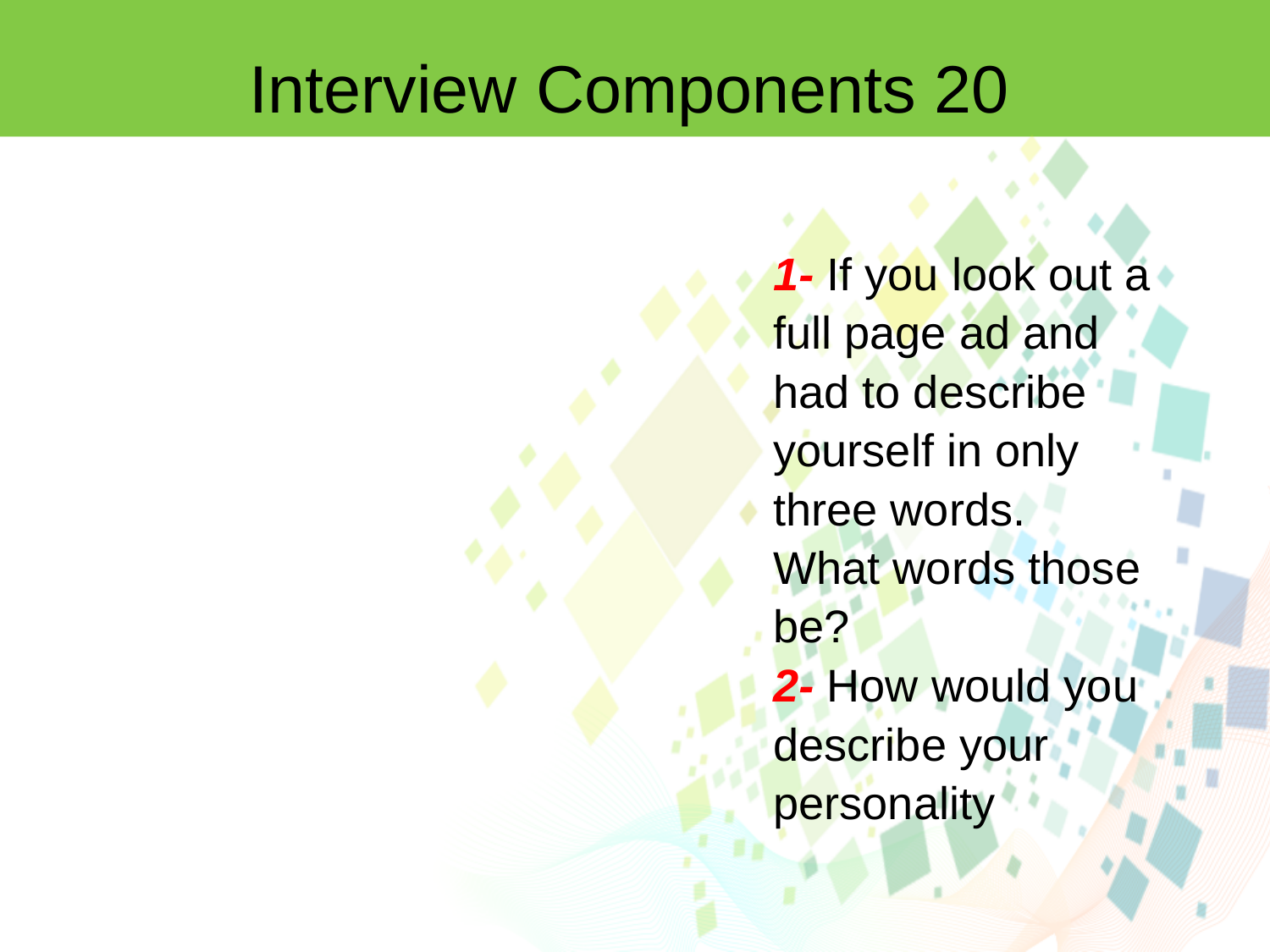

Interview Components 20
1- If you look out a full page ad and had to describe yourself in only three words.
What words those be?
2- How would you describe your personality